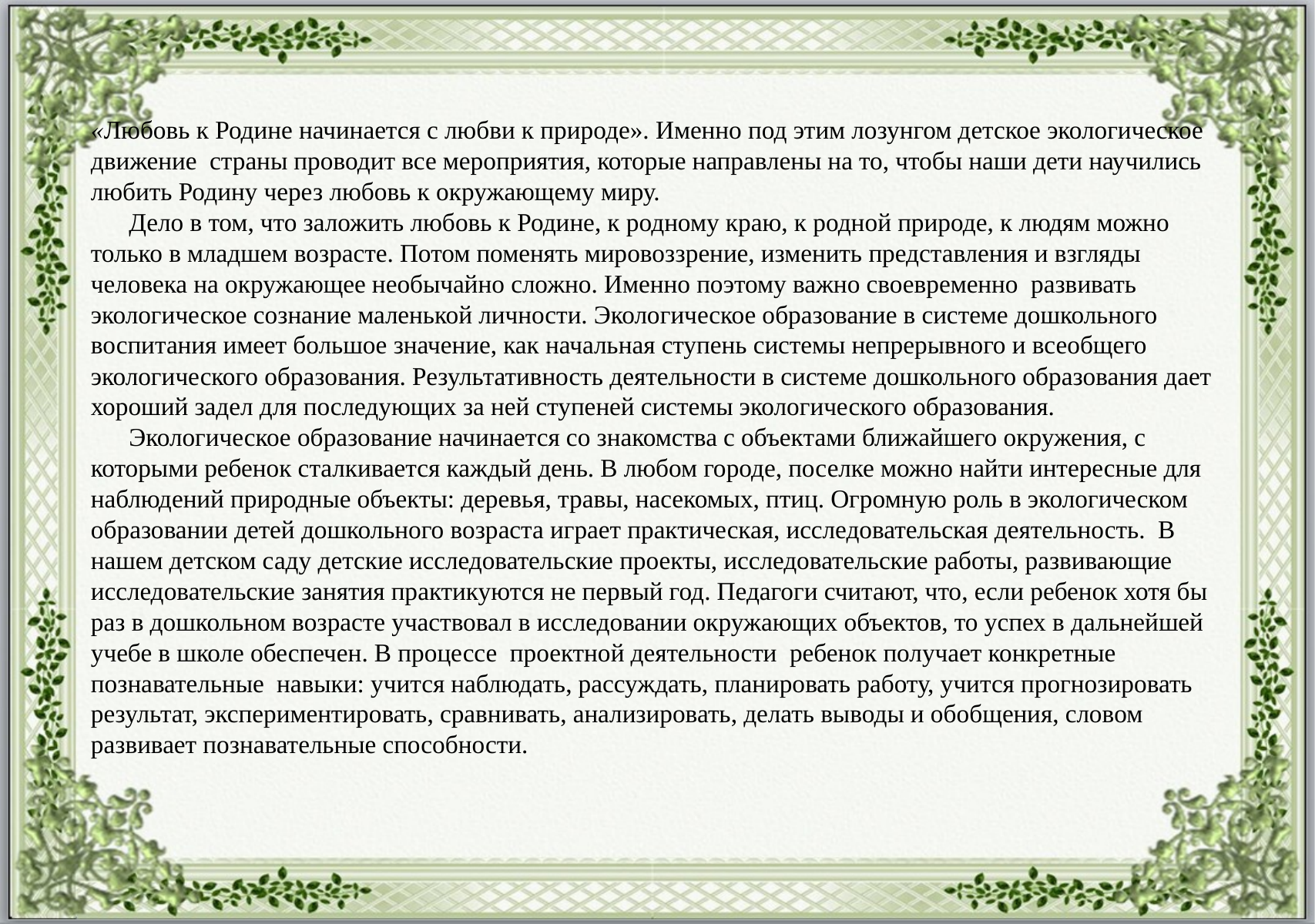

«Любовь к Родине начинается с любви к природе». Именно под этим лозунгом детское экологическое движение  страны проводит все мероприятия, которые направлены на то, чтобы наши дети научились любить Родину через любовь к окружающему миру. 
      Дело в том, что заложить любовь к Родине, к родному краю, к родной природе, к людям можно только в младшем возрасте. Потом поменять мировоззрение, изменить представления и взгляды человека на окружающее необычайно сложно. Именно поэтому важно своевременно  развивать экологическое сознание маленькой личности. Экологическое образование в системе дошкольного воспитания имеет большое значение, как начальная ступень системы непрерывного и всеобщего экологического образования. Результативность деятельности в системе дошкольного образования дает хороший задел для последующих за ней ступеней системы экологического образования.                         
      Экологическое образование начинается со знакомства с объектами ближайшего окружения, с которыми ребенок сталкивается каждый день. В любом городе, поселке можно найти интересные для наблюдений природные объекты: деревья, травы, насекомых, птиц. Огромную роль в экологическом образовании детей дошкольного возраста играет практическая, исследовательская деятельность.  В нашем детском саду детские исследовательские проекты, исследовательские работы, развивающие исследовательские занятия практикуются не первый год. Педагоги считают, что, если ребенок хотя бы раз в дошкольном возрасте участвовал в исследовании окружающих объектов, то успех в дальнейшей учебе в школе обеспечен. В процессе  проектной деятельности  ребенок получает конкретные познавательные  навыки: учится наблюдать, рассуждать, планировать работу, учится прогнозировать результат, экспериментировать, сравнивать, анализировать, делать выводы и обобщения, словом развивает познавательные способности.